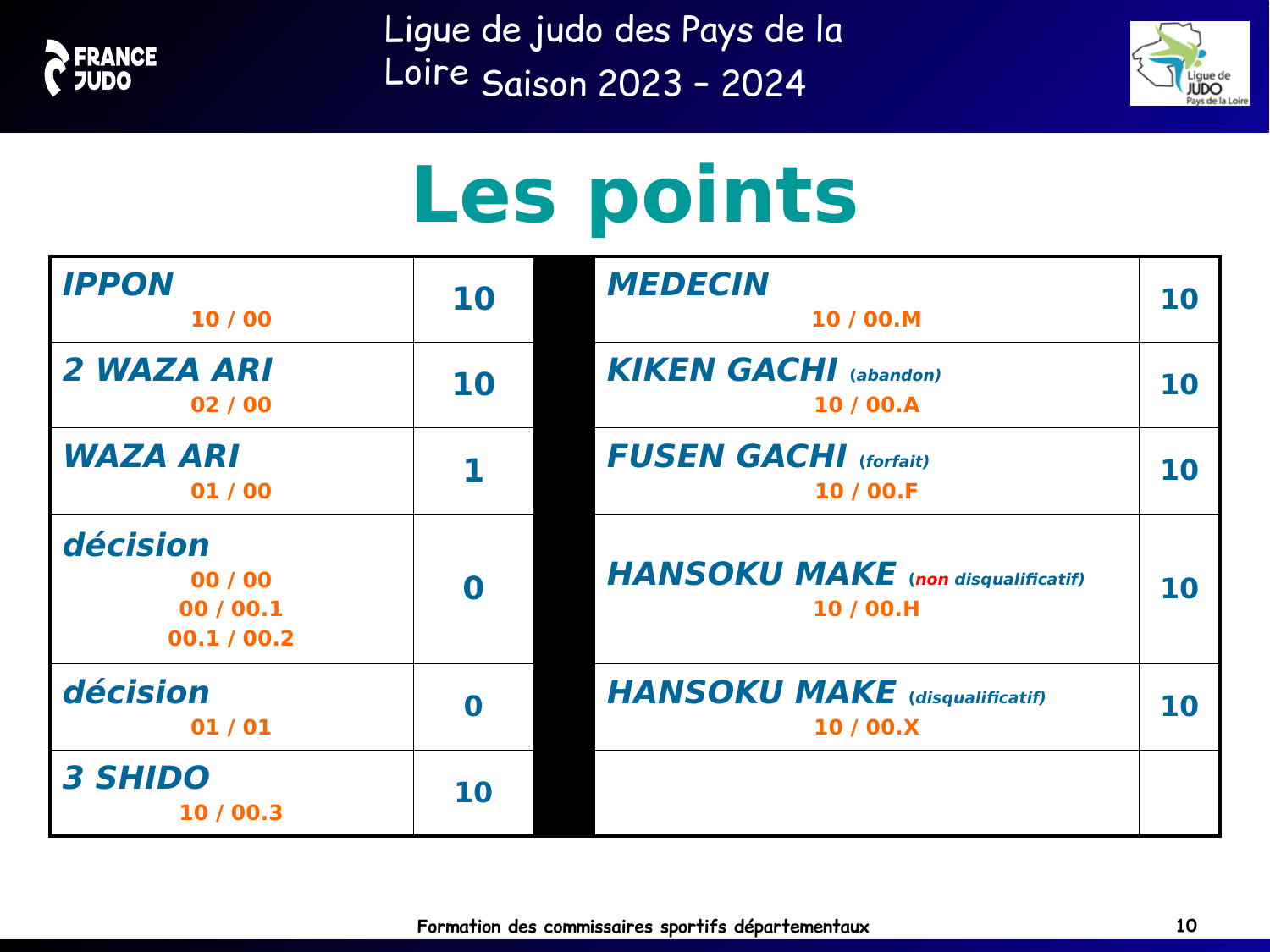

Les points
| IPPON 10 / 00 | 10 |  | MEDECIN 10 / 00.M | 10 |
| --- | --- | --- | --- | --- |
| 2 WAZA ARI 02 / 00 | 10 |  | KIKEN GACHI (abandon) 10 / 00.A | 10 |
| WAZA ARI 01 / 00 | 1 |  | FUSEN GACHI (forfait) 10 / 00.F | 10 |
| décision 00 / 00 00 / 00.1 00.1 / 00.2 | 0 |  | HANSOKU MAKE (non disqualificatif) 10 / 00.H | 10 |
| décision 01 / 01 | 0 |  | HANSOKU MAKE (disqualificatif) 10 / 00.X | 10 |
| 3 SHIDO 10 / 00.3 | 10 |  |  |  |